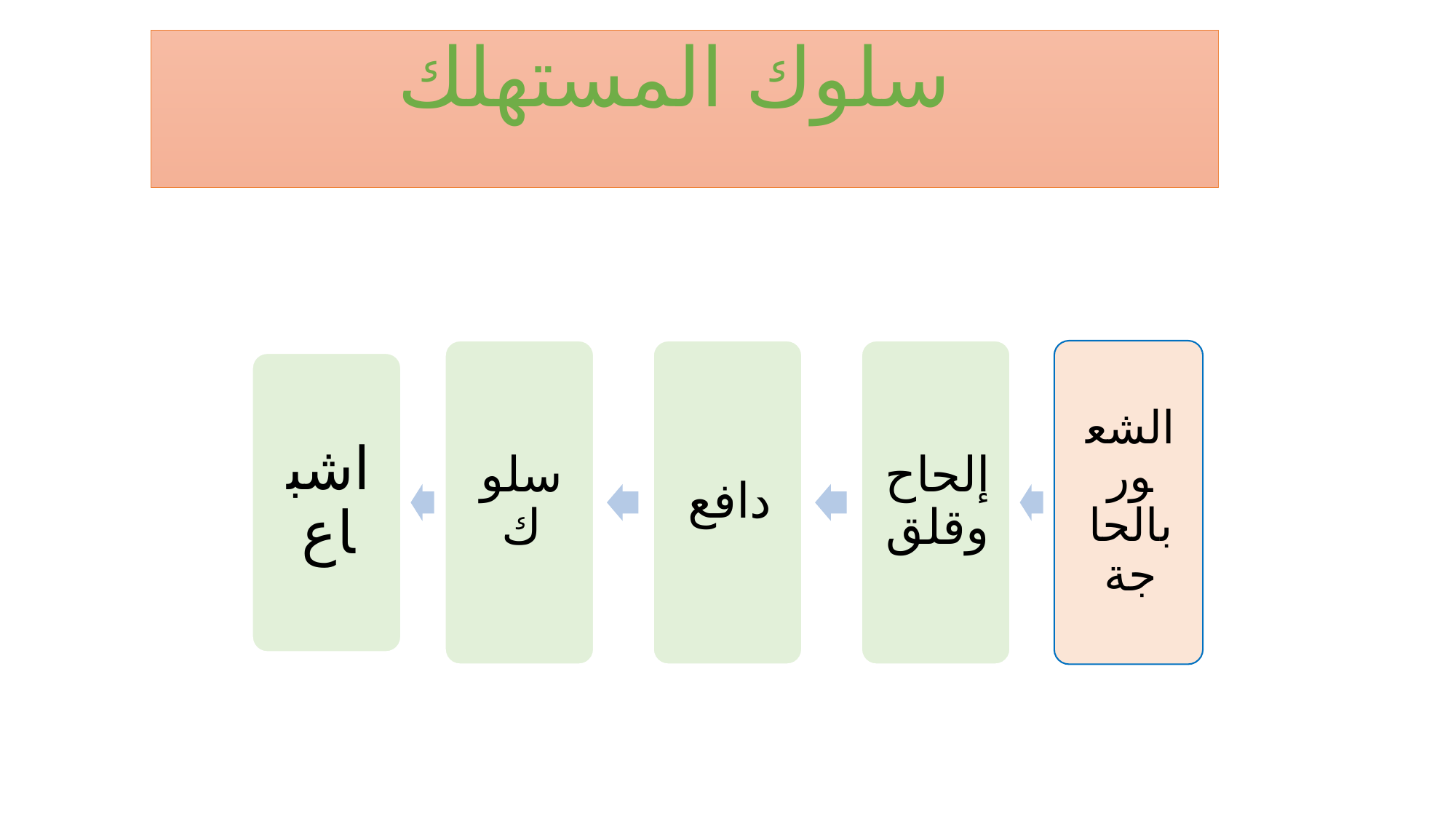

سلوك المستهلك
الشعور بالحاجة

إلحاح وقلق

دافع

سلوك

اشباع